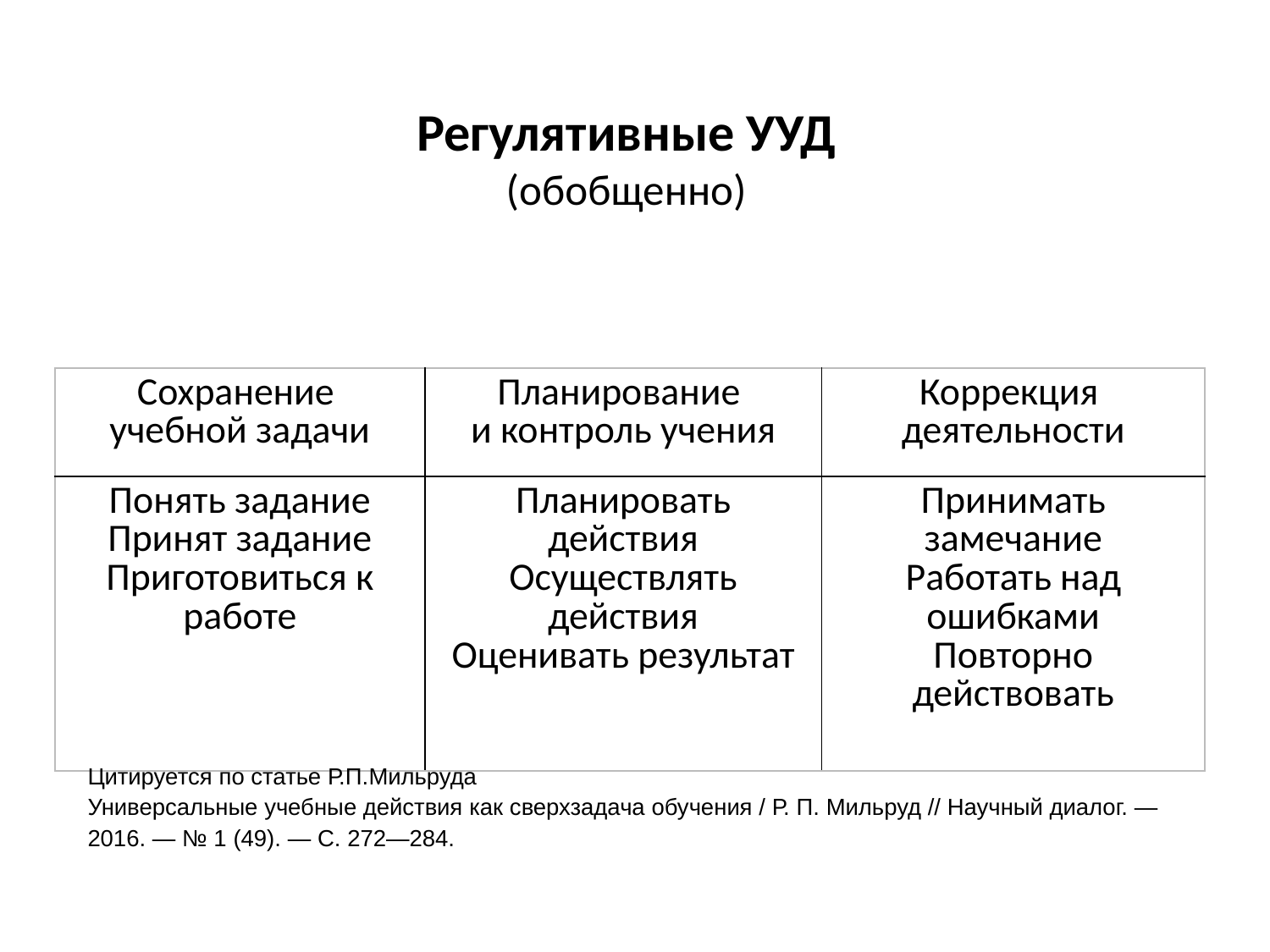

# Регулятивные УУД (обобщенно)
| Сохранение учебной задачи | Планирование и контроль учения | Коррекция деятельности |
| --- | --- | --- |
| Понять задание Принят задание Приготовиться к работе | Планировать действия Осуществлять действия Оценивать результат | Принимать замечание Работать над ошибками Повторно действовать |
Цитируется по статье Р.П.Мильруда
Универсальные учебные действия как сверхзадача обучения / Р. П. Мильруд // Научный диалог. — 2016. — № 1 (49). — С. 272—284.